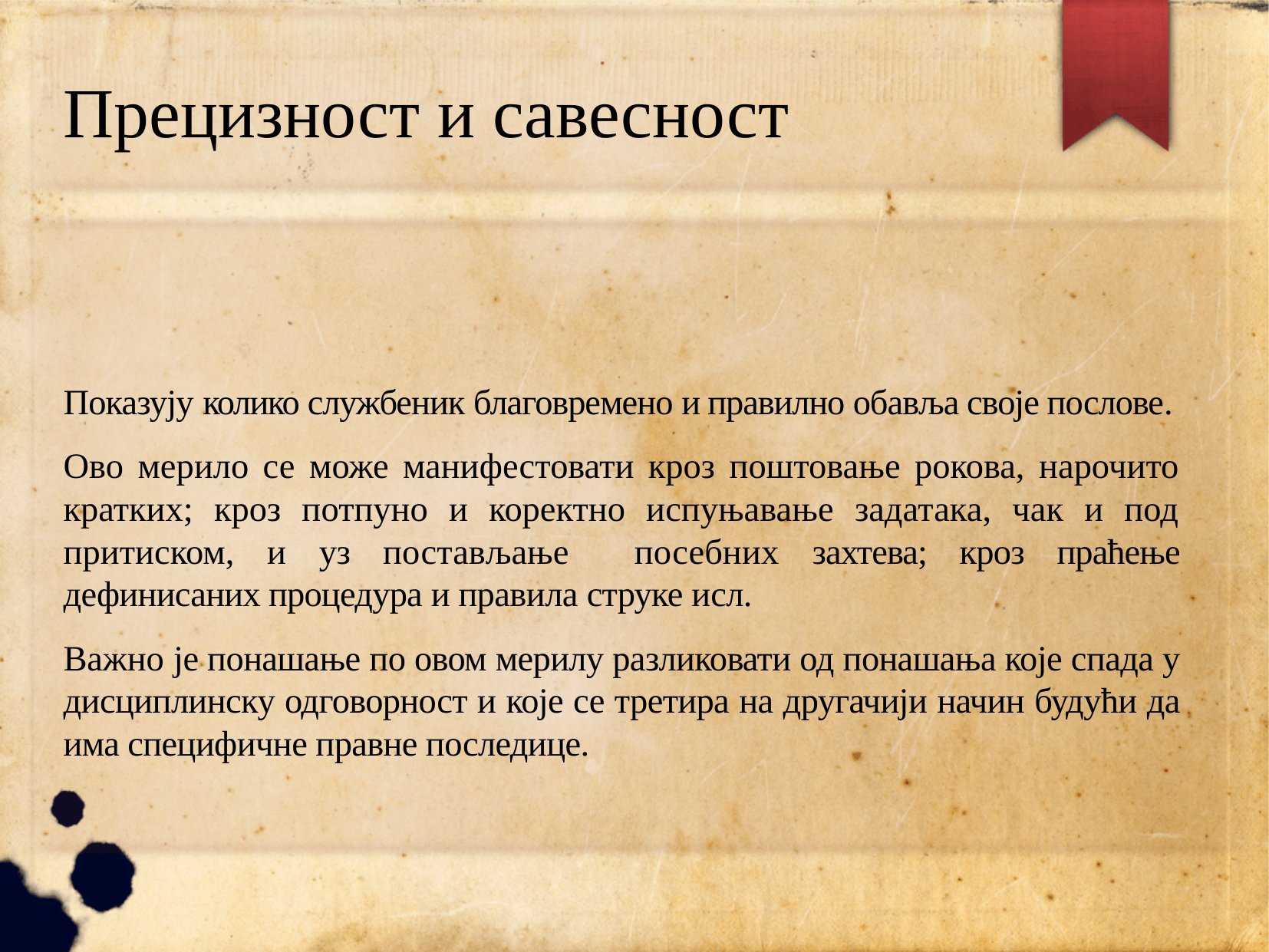

# Прецизност и савесност

Показују колико службеник благовремено и правилно обавља своје послове.
Ово мерило се може манифестовати кроз поштовање рокова, нарочито кратких; кроз потпуно и коректно испуњавање задатака, чак и под притиском, и уз постављање  посебних захтева; кроз праћење дефинисаних процедура и правила струке исл.
Важно је понашање по овом мерилу разликовати од понашања које спада у дисциплинску одговорност и које се третира на другачији начин будући да има специфичне правне последице.